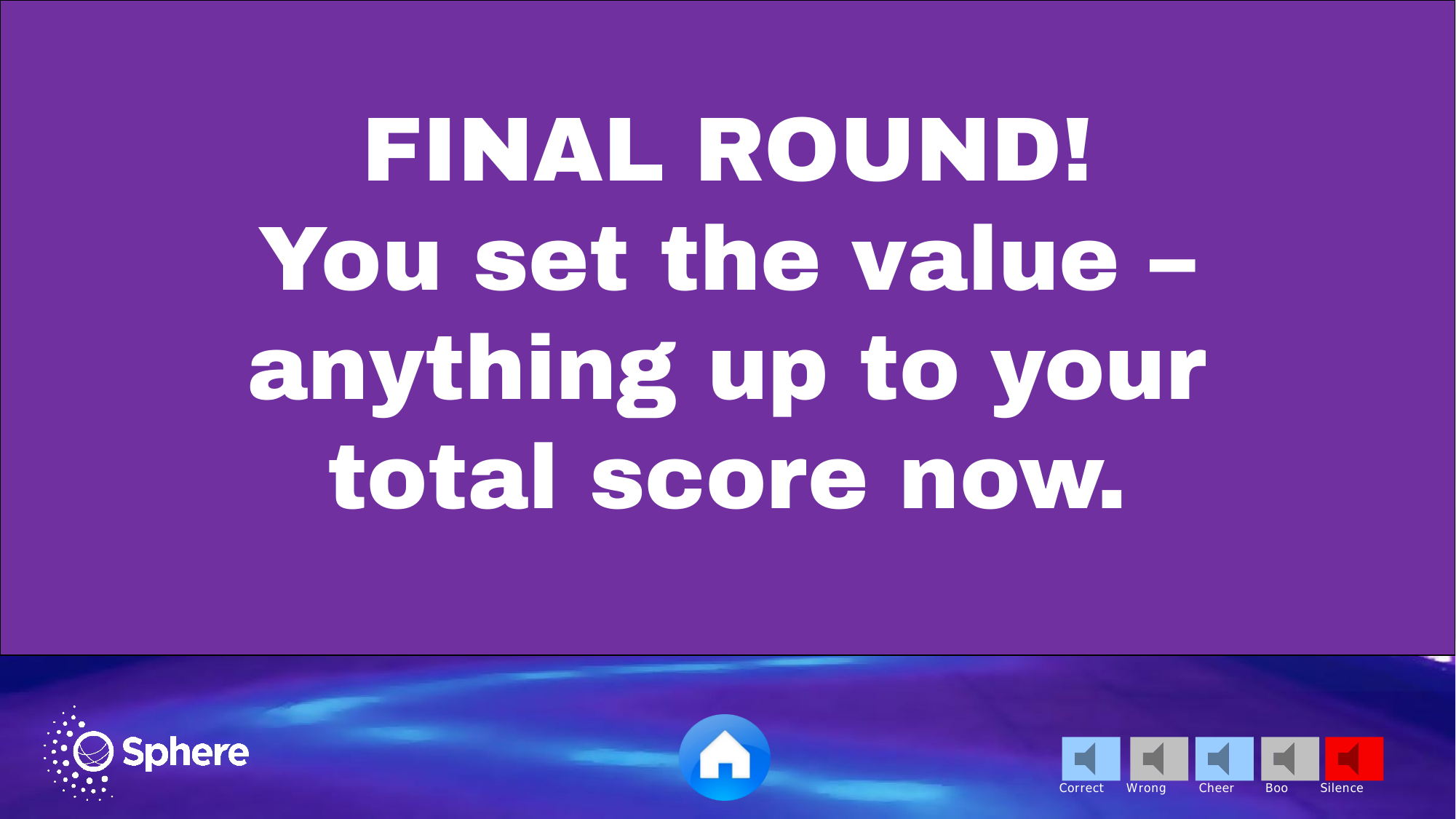

FINAL ROUND!
You set the value – anything up to your total score now.